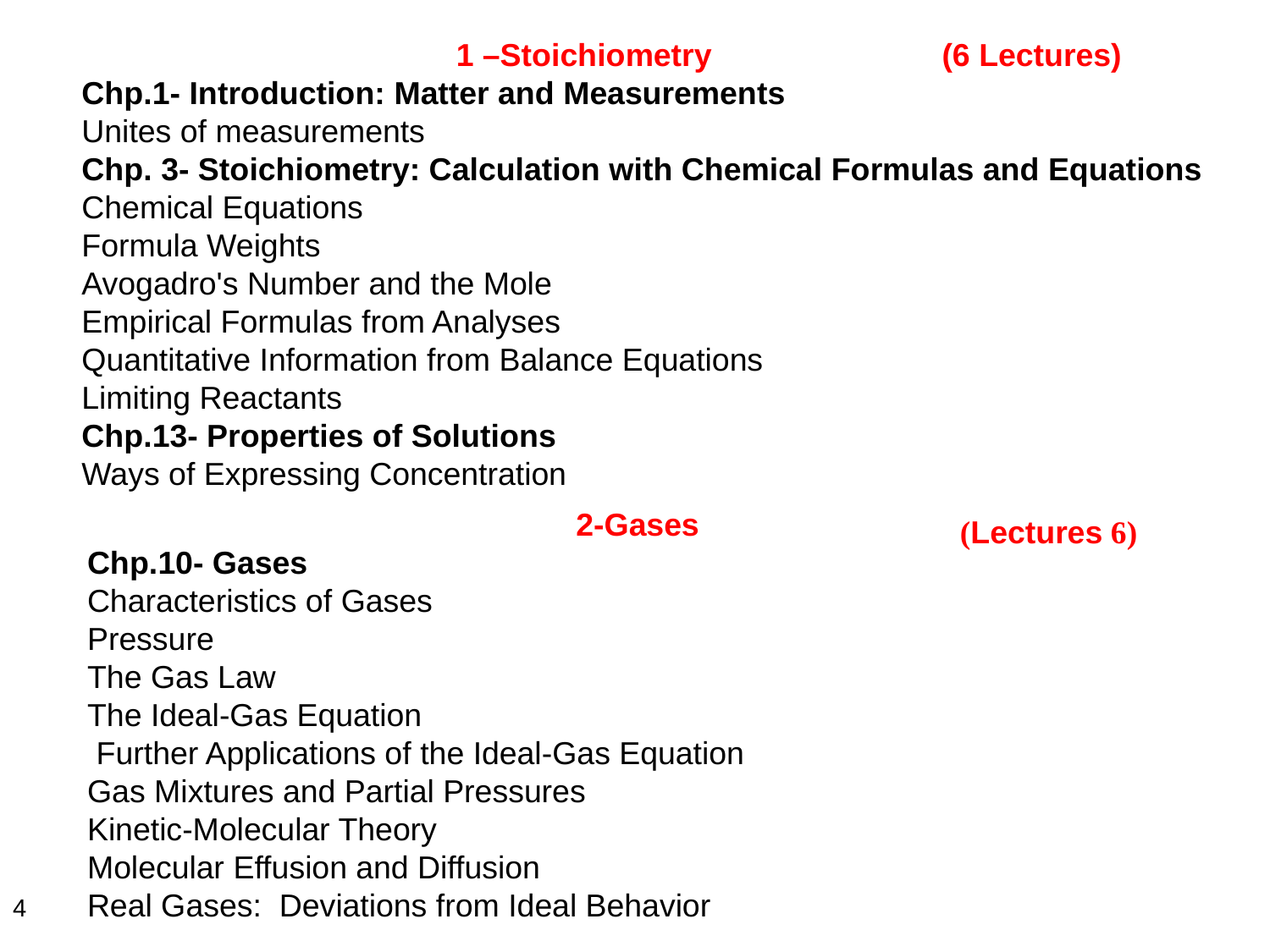

1 –Stoichiometry                          (6 Lectures)
Chp.1- Introduction: Matter and Measurements
Unites of measurements
Chp. 3- Stoichiometry: Calculation with Chemical Formulas and Equations
Chemical Equations
Formula Weights
Avogadro's Number and the Mole
Empirical Formulas from Analyses
Quantitative Information from Balance Equations
Limiting Reactants
Chp.13- Properties of Solutions
Ways of Expressing Concentration
2-Gases
Chp.10- Gases
Characteristics of Gases
Pressure
The Gas Law
The Ideal-Gas Equation
 Further Applications of the Ideal-Gas Equation
Gas Mixtures and Partial Pressures
Kinetic-Molecular Theory
Molecular Effusion and Diffusion
Real Gases:  Deviations from Ideal Behavior
(6 Lectures)
4